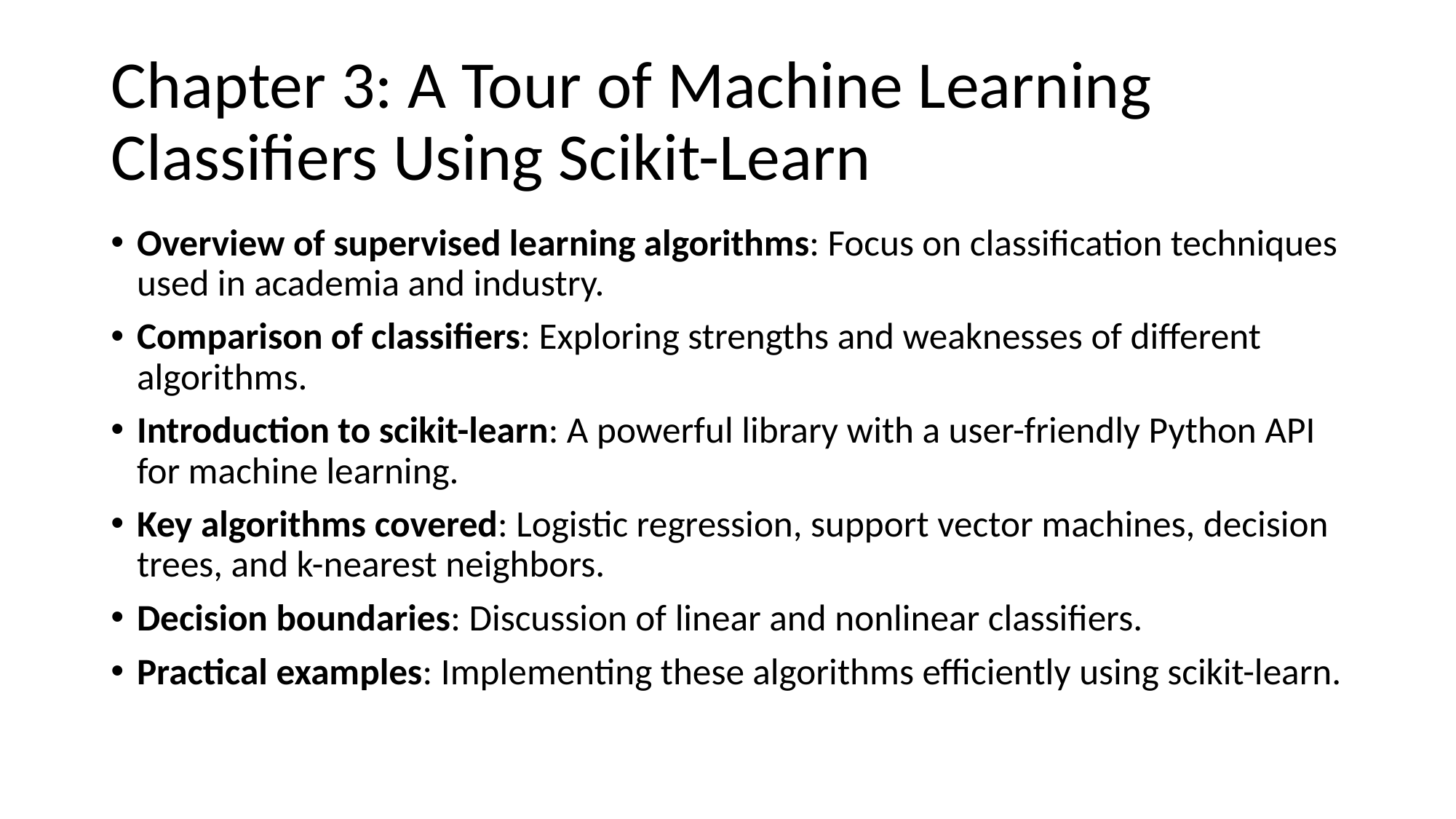

# Chapter 3: A Tour of Machine Learning Classifiers Using Scikit-Learn
Overview of supervised learning algorithms: Focus on classification techniques used in academia and industry.
Comparison of classifiers: Exploring strengths and weaknesses of different algorithms.
Introduction to scikit-learn: A powerful library with a user-friendly Python API for machine learning.
Key algorithms covered: Logistic regression, support vector machines, decision trees, and k-nearest neighbors.
Decision boundaries: Discussion of linear and nonlinear classifiers.
Practical examples: Implementing these algorithms efficiently using scikit-learn.